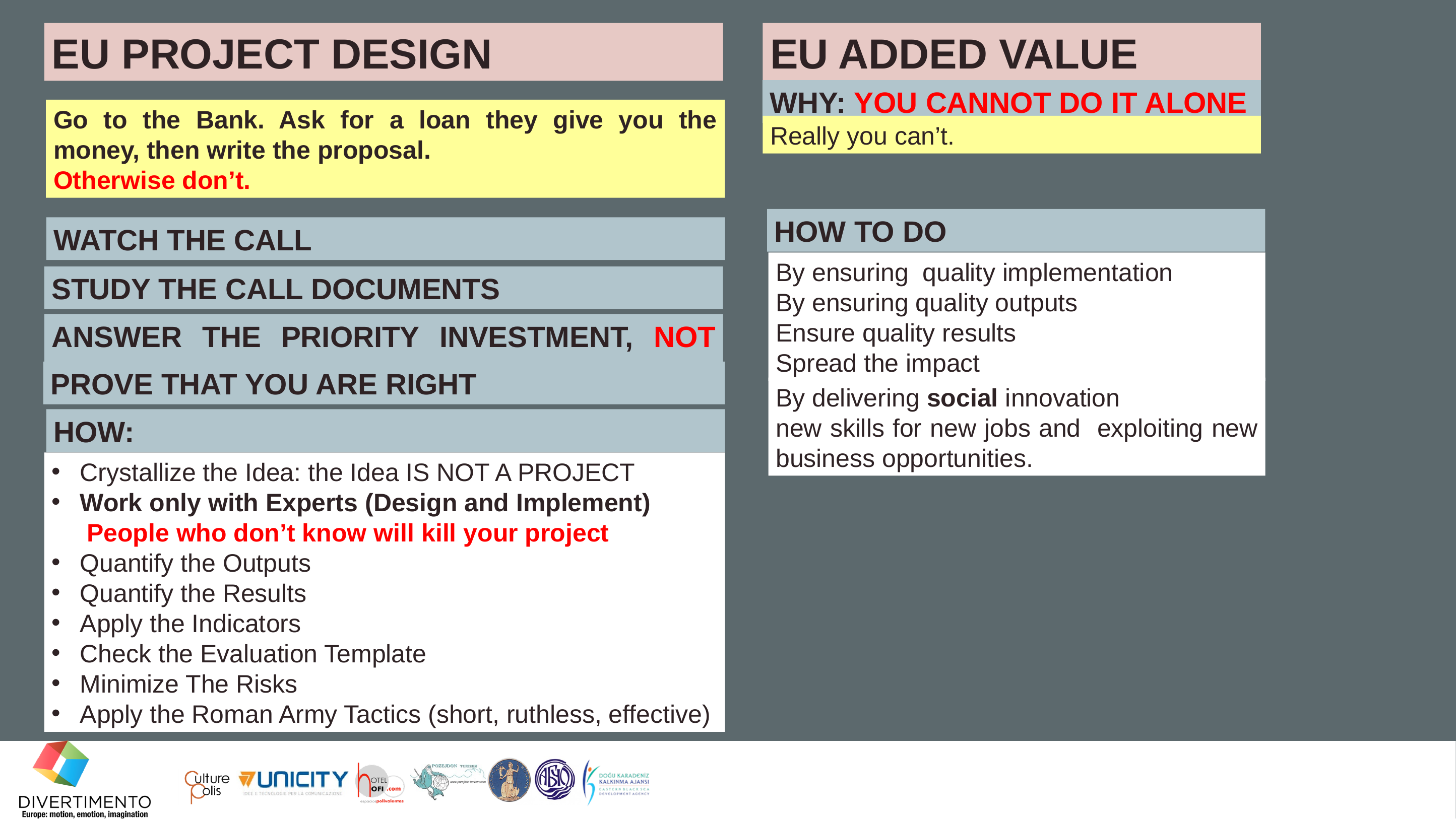

EU PROJECT DESIGN
EU ADDED VALUE
WHY: YOU CANNOT DO IT ALONE
Really you can’t.
HOW TO DO
By ensuring  quality implementation
By ensuring quality outputs
Ensure quality results
Spread the impact
By delivering social innovation
new skills for new jobs and  exploiting new business opportunities.
Go to the Bank. Ask for a loan they give you the money, then write the proposal.
Otherwise don’t.
WATCH THE CALL
STUDY THE CALL DOCUMENTS
ANSWER THE PRIORITY INVESTMENT, NOT YOUR VISION
PROVE THAT YOU ARE RIGHT
HOW:
Crystallize the Idea: the Idea IS NOT A PROJECT
Work only with Experts (Design and Implement)
     People who don’t know will kill your project
Quantify the Outputs
Quantify the Results
Apply the Indicators
Check the Evaluation Template
Minimize The Risks
Apply the Roman Army Tactics (short, ruthless, effective)